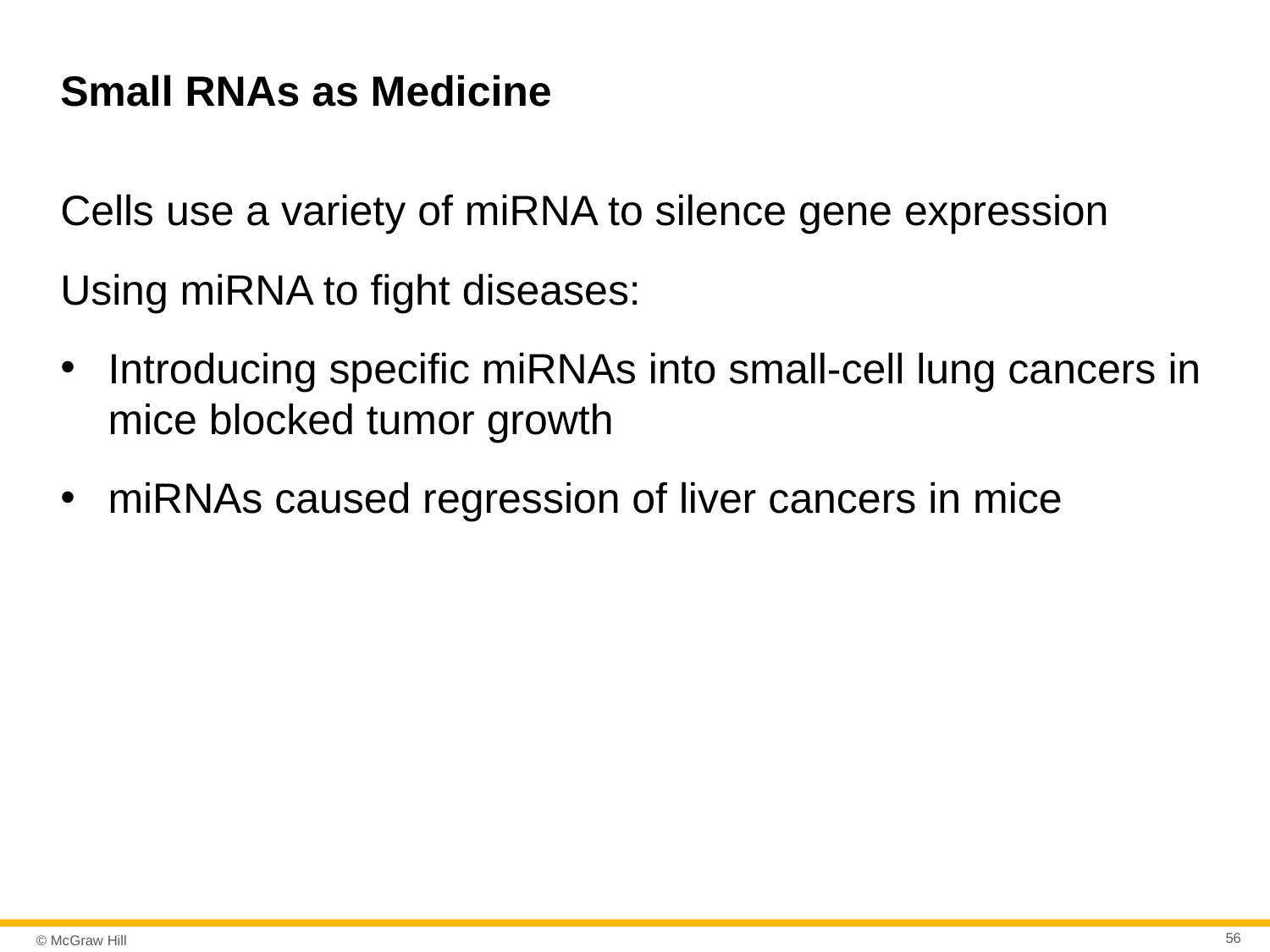

# Small RNAs as Medicine
Cells use a variety of miRNA to silence gene expression
Using miRNA to fight diseases:
Introducing specific miRNAs into small-cell lung cancers in mice blocked tumor growth
miRNAs caused regression of liver cancers in mice